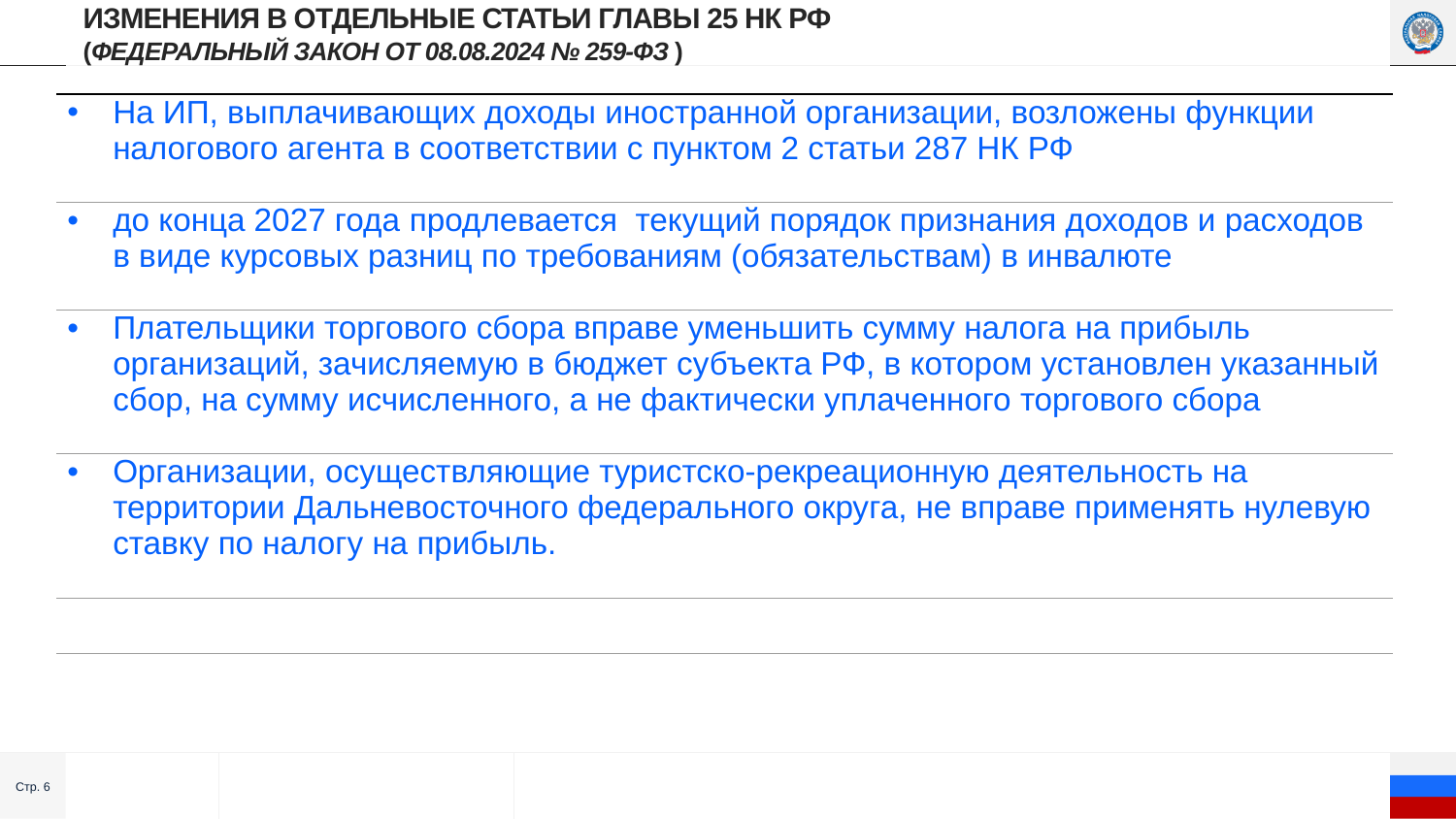

# изменения в отдельные статьи главы 25 НК РФ (Федеральный закон от 08.08.2024 № 259-ФЗ )
| На ИП, выплачивающих доходы иностранной организации, возложены функции налогового агента в соответствии с пунктом 2 статьи 287 НК РФ |  |
| --- | --- |
| до конца 2027 года продлевается текущий порядок признания доходов и расходов в виде курсовых разниц по требованиям (обязательствам) в инвалюте |  |
| Плательщики торгового сбора вправе уменьшить сумму налога на прибыль организаций, зачисляемую в бюджет субъекта РФ, в котором установлен указанный сбор, на сумму исчисленного, а не фактически уплаченного торгового сбора |  |
| Организации, осуществляющие туристско-рекреационную деятельность на территории Дальневосточного федерального округа, не вправе применять нулевую ставку по налогу на прибыль. |  |
|  |  |